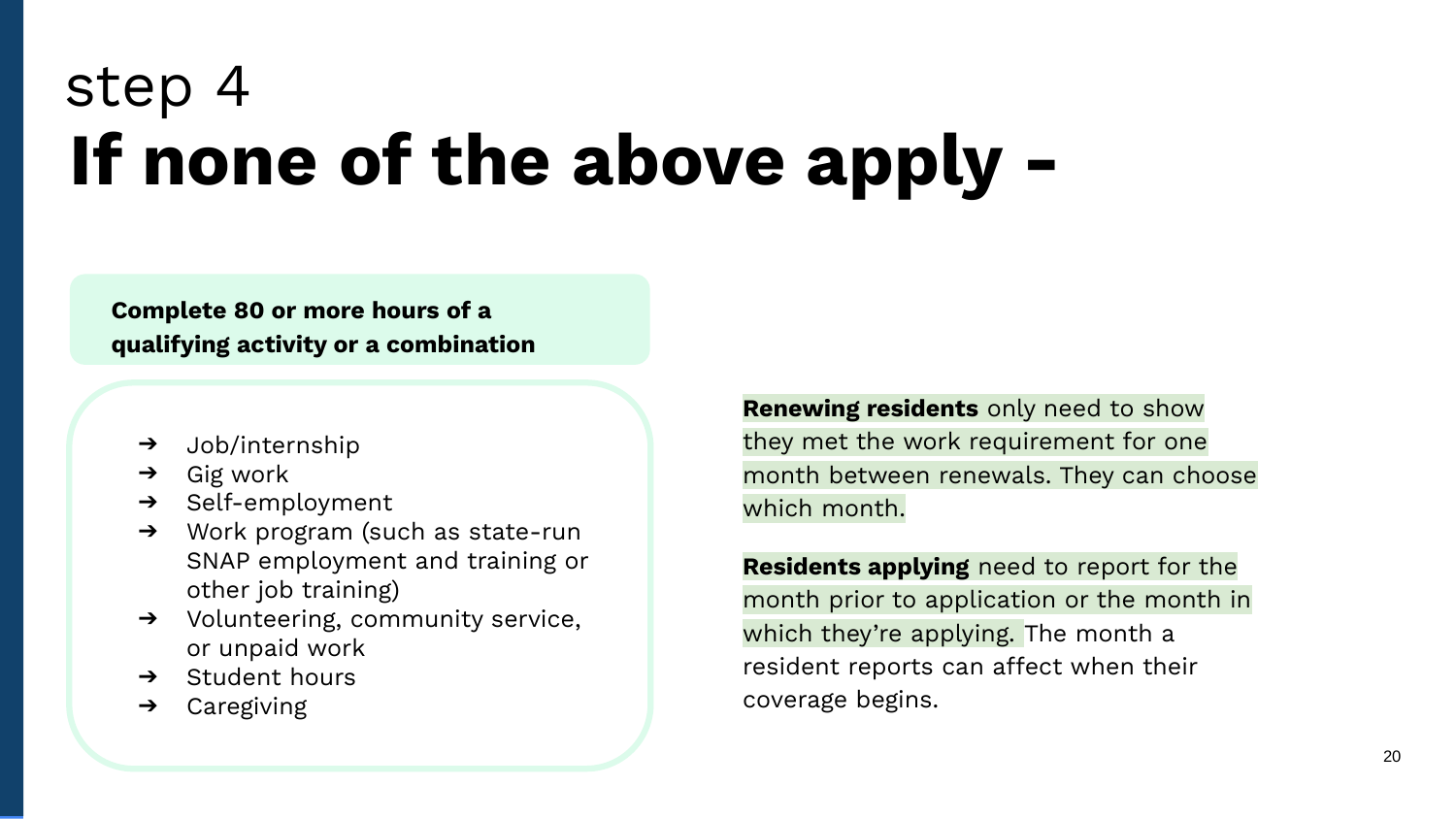

step 4
If none of the above apply -

Complete 80 or more hours of a qualifying activity or a combination

Renewing residents only need to show they met the work requirement for one month between renewals. They can choose which month.
Residents applying need to report for the month prior to application or the month in which they’re applying. The month a resident reports can affect when their coverage begins.

Job/internship
Gig work
Self-employment
Work program (such as state-run SNAP employment and training or other job training)
Volunteering, community service, or unpaid work
Student hours
Caregiving

20